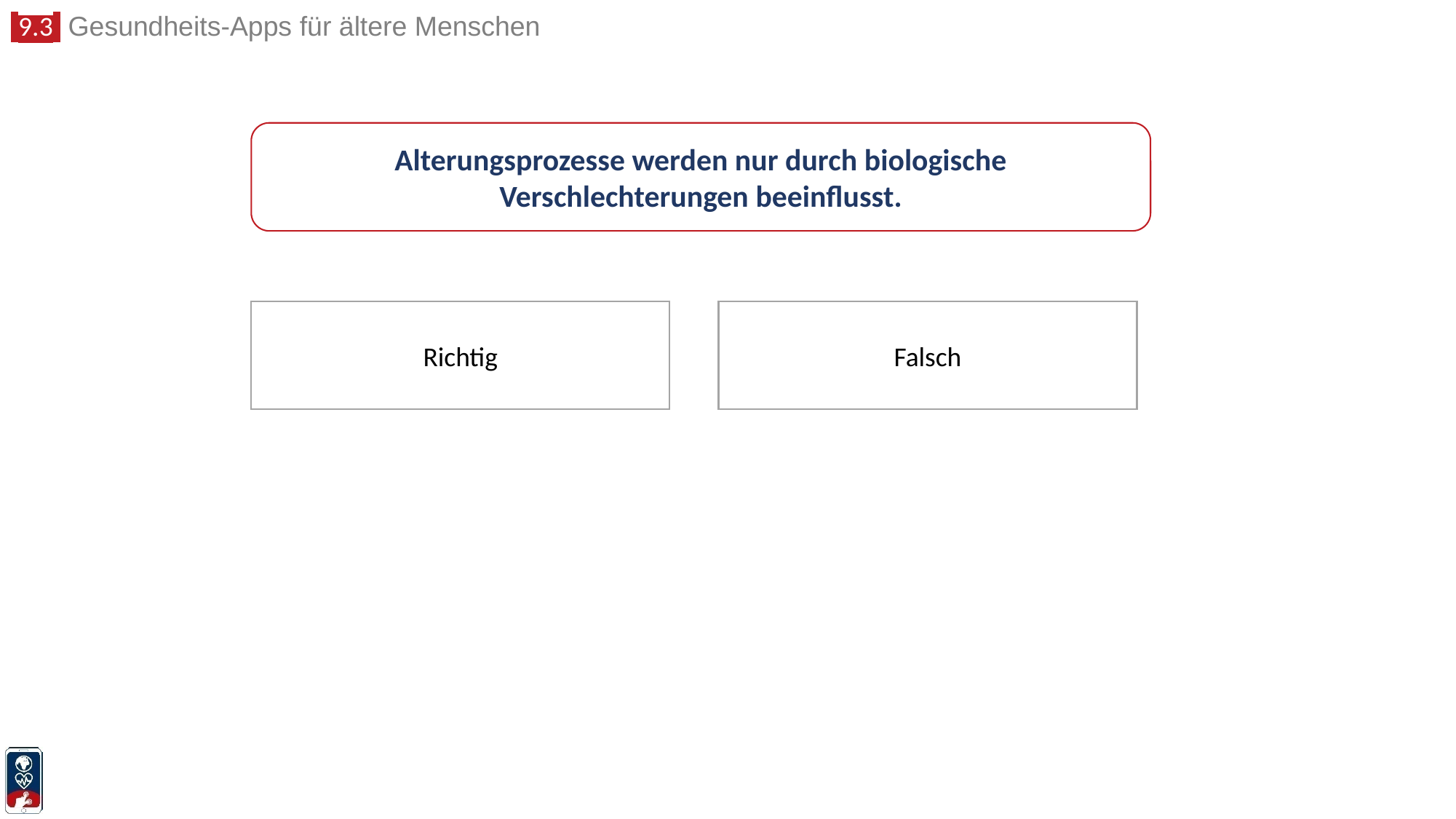

Alterungsprozesse werden nur durch biologische Verschlechterungen beeinflusst.
Richtig
Falsch